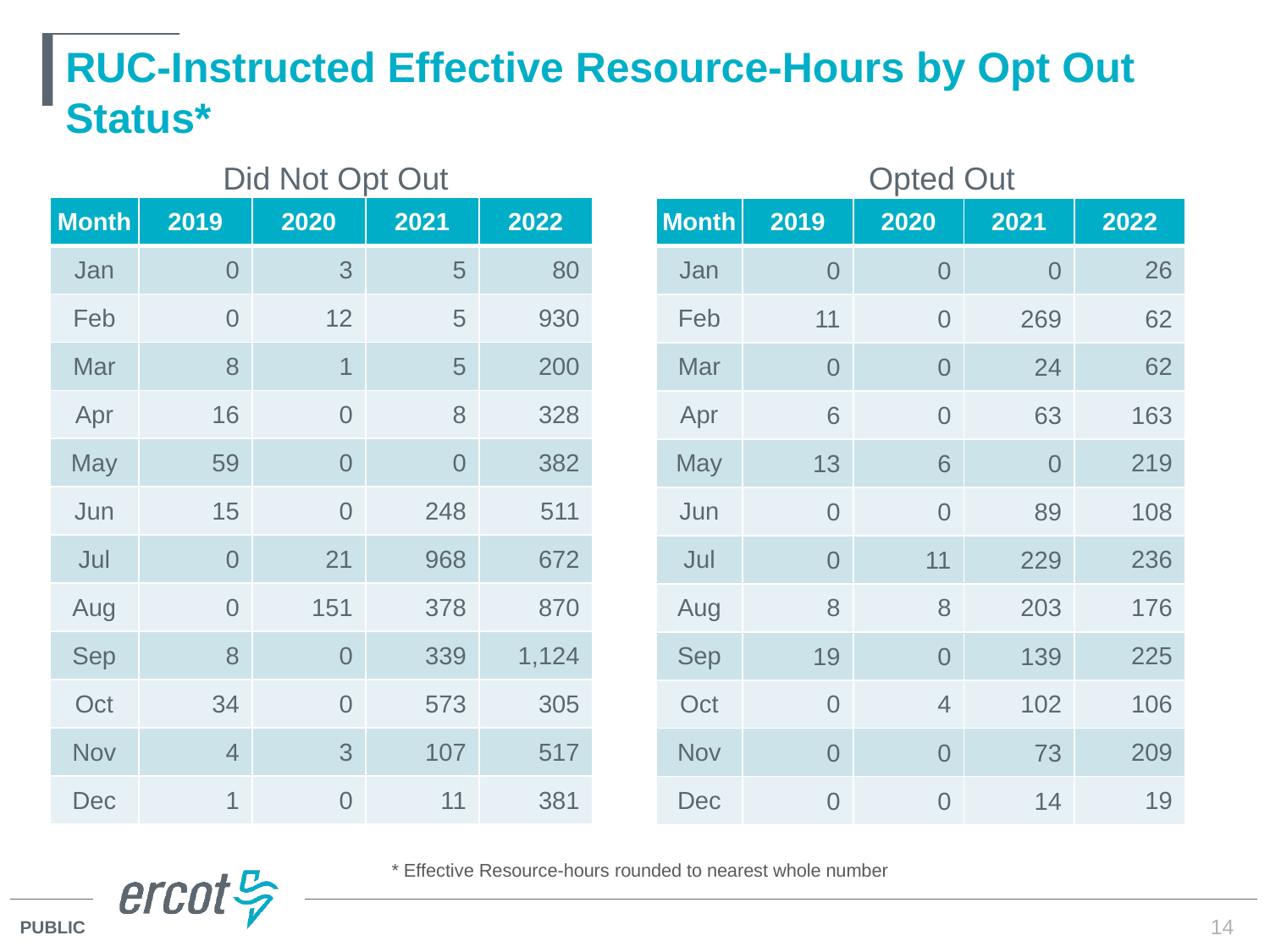

# RUC-Instructed Effective Resource-Hours by Opt Out Status*
Opted Out
Did Not Opt Out
| Month | 2019 | 2020 | 2021 | 2022 |
| --- | --- | --- | --- | --- |
| Jan | 0 | 3 | 5 | 80 |
| Feb | 0 | 12 | 5 | 930 |
| Mar | 8 | 1 | 5 | 200 |
| Apr | 16 | 0 | 8 | 328 |
| May | 59 | 0 | 0 | 382 |
| Jun | 15 | 0 | 248 | 511 |
| Jul | 0 | 21 | 968 | 672 |
| Aug | 0 | 151 | 378 | 870 |
| Sep | 8 | 0 | 339 | 1,124 |
| Oct | 34 | 0 | 573 | 305 |
| Nov | 4 | 3 | 107 | 517 |
| Dec | 1 | 0 | 11 | 381 |
| Month | 2019 | 2020 | 2021 | 2022 |
| --- | --- | --- | --- | --- |
| Jan | 0 | 0 | 0 | 26 |
| Feb | 11 | 0 | 269 | 62 |
| Mar | 0 | 0 | 24 | 62 |
| Apr | 6 | 0 | 63 | 163 |
| May | 13 | 6 | 0 | 219 |
| Jun | 0 | 0 | 89 | 108 |
| Jul | 0 | 11 | 229 | 236 |
| Aug | 8 | 8 | 203 | 176 |
| Sep | 19 | 0 | 139 | 225 |
| Oct | 0 | 4 | 102 | 106 |
| Nov | 0 | 0 | 73 | 209 |
| Dec | 0 | 0 | 14 | 19 |
* Effective Resource-hours rounded to nearest whole number
14